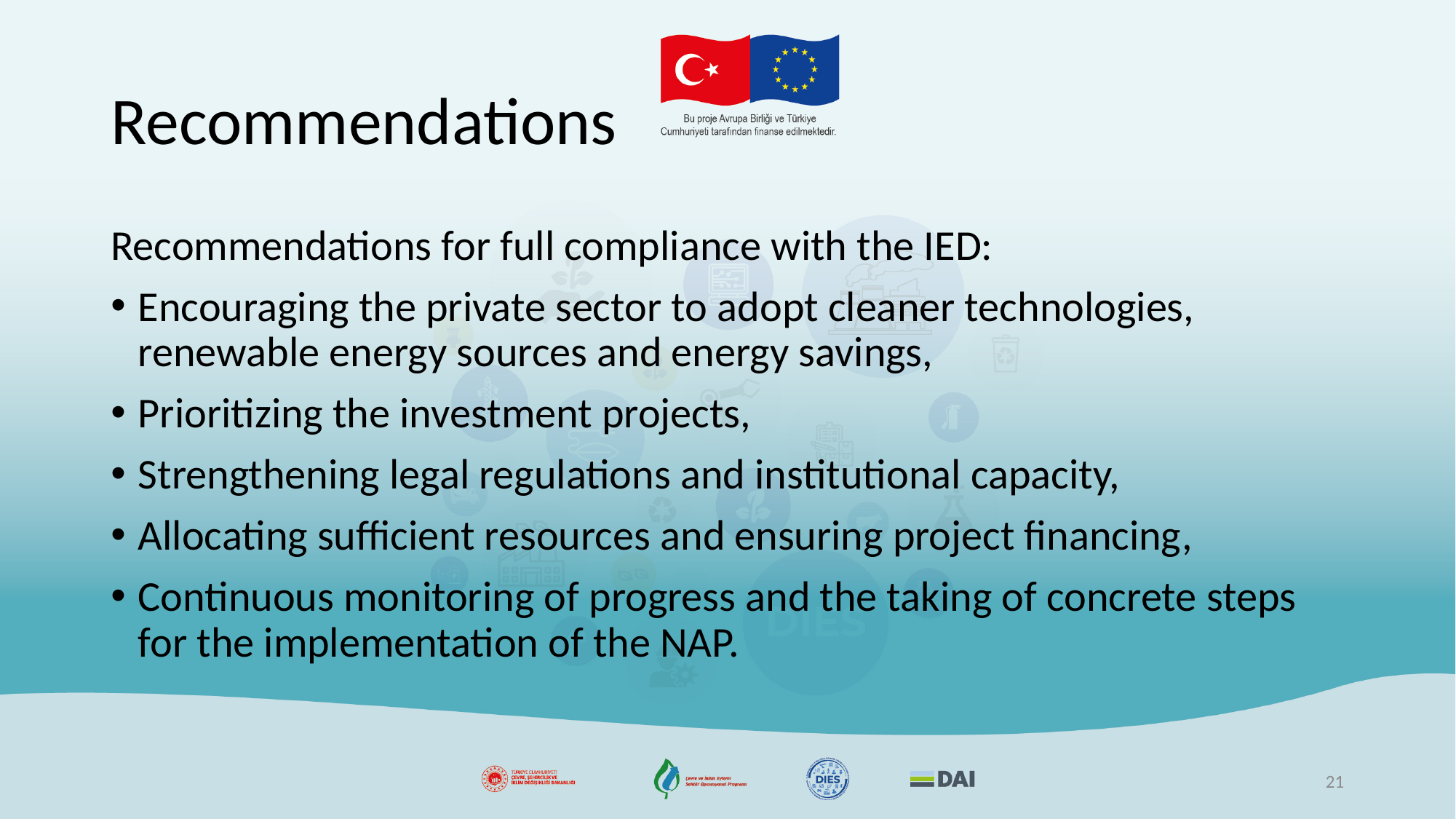

# Recommendations
Recommendations for full compliance with the IED:
Encouraging the private sector to adopt cleaner technologies, renewable energy sources and energy savings,
Prioritizing the investment projects,
Strengthening legal regulations and institutional capacity,
Allocating sufficient resources and ensuring project financing,
Continuous monitoring of progress and the taking of concrete steps for the implementation of the NAP.
21